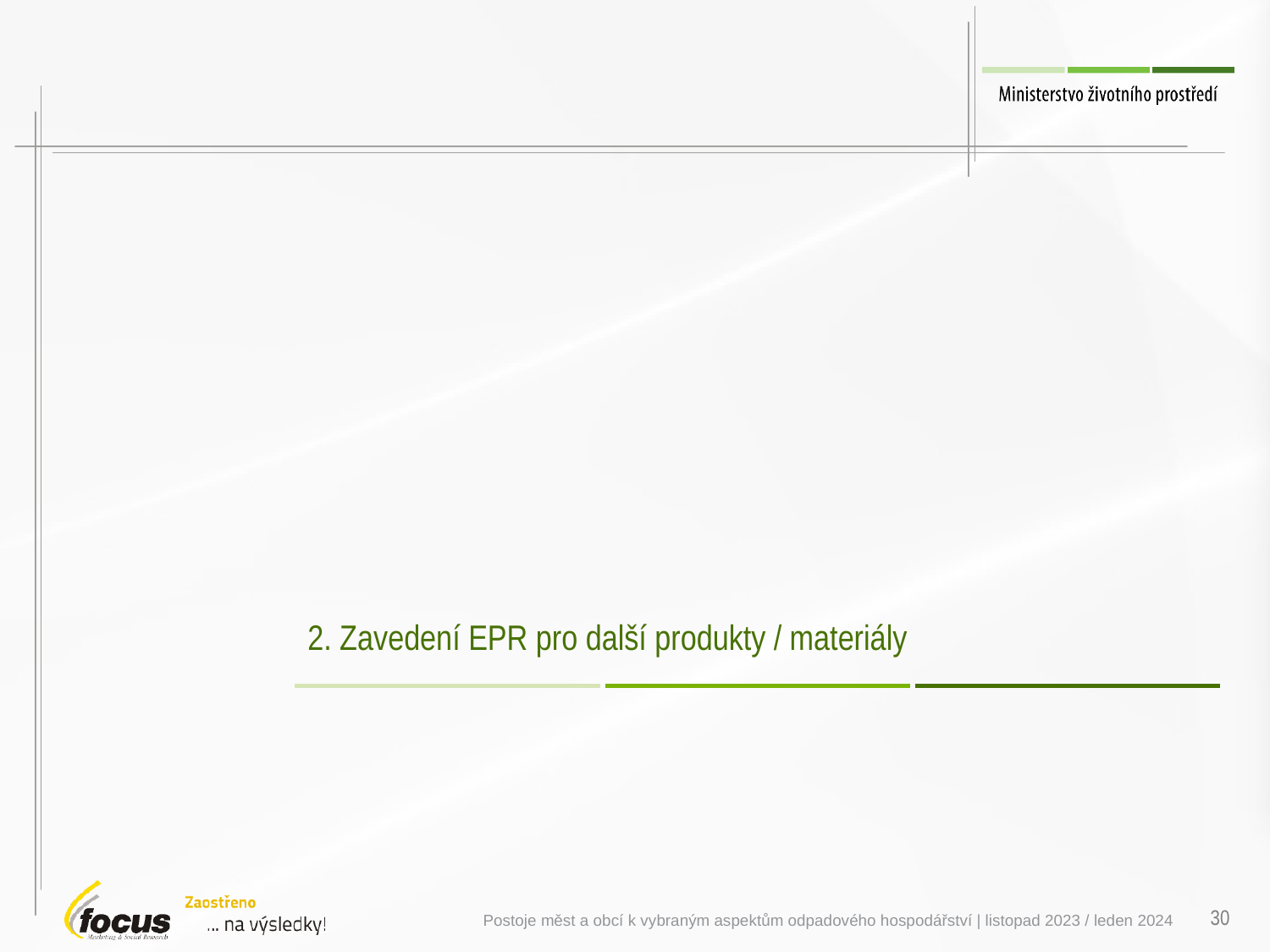

2. Zavedení EPR pro další produkty / materiály